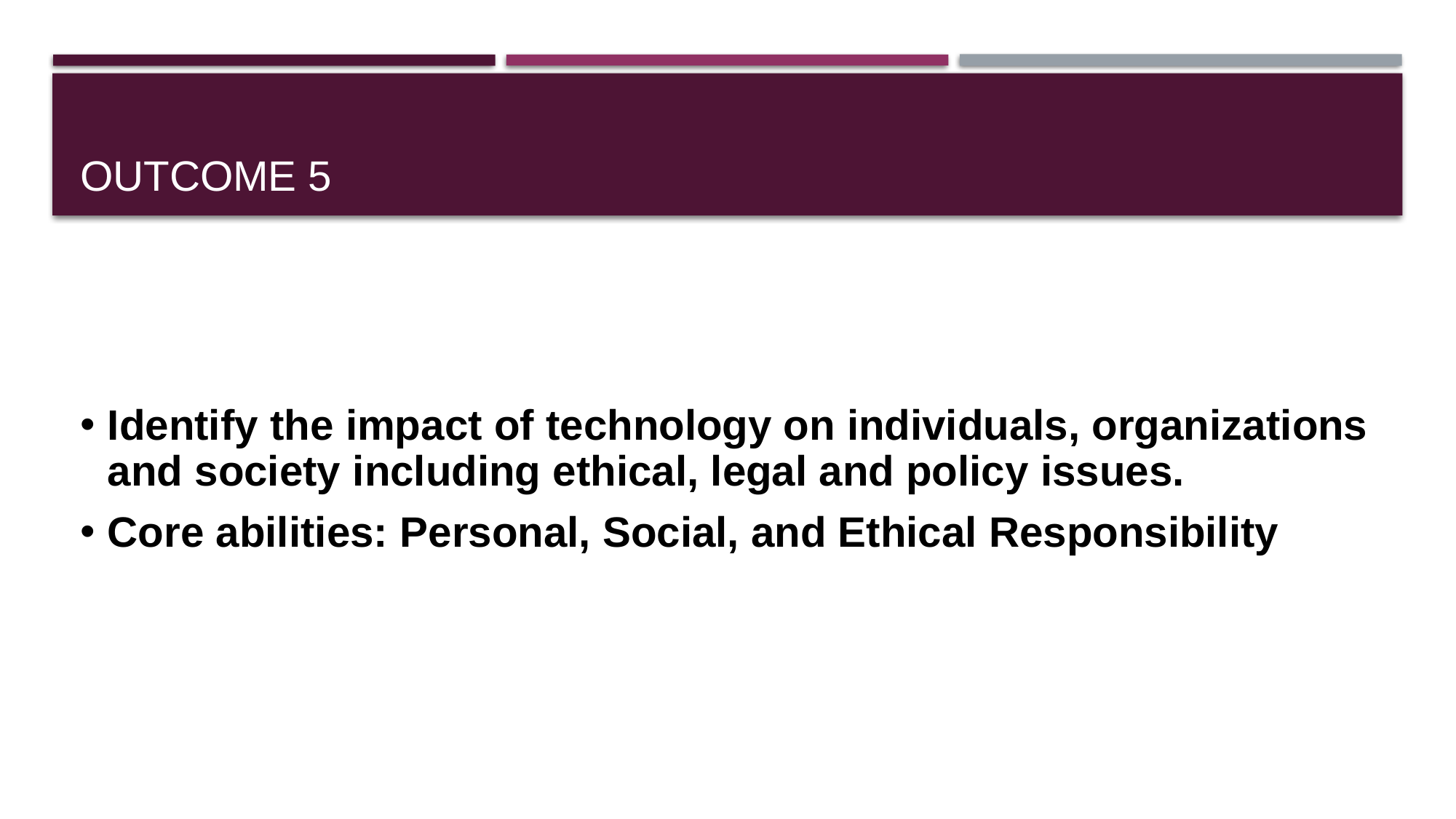

# Outcome 5
Identify the impact of technology on individuals, organizations and society including ethical, legal and policy issues.
Core abilities: Personal, Social, and Ethical Responsibility